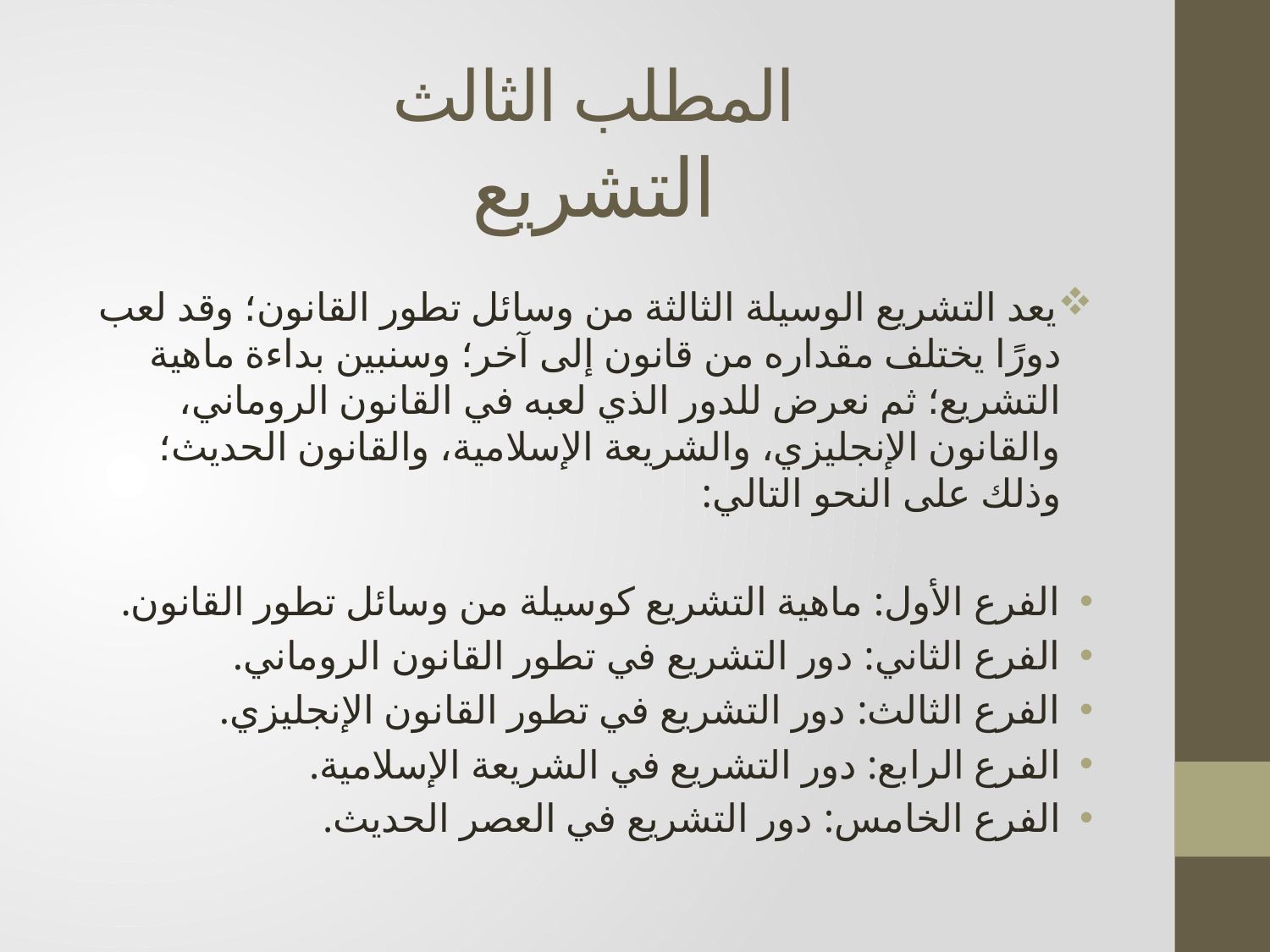

# المطلب الثالث التشريع

يعد التشريع الوسيلة الثالثة من وسائل تطور القانون؛ وقد لعب دورًا يختلف مقداره من قانون إلى آخر؛ وسنبين بداءة ماهية التشريع؛ ثم نعرض للدور الذي لعبه في القانون الروماني، والقانون الإنجليزي، والشريعة الإسلامية، والقانون الحديث؛ وذلك على النحو التالي:

الفرع الأول: ماهية التشريع كوسيلة من وسائل تطور القانون.
الفرع الثاني: دور التشريع في تطور القانون الروماني.
الفرع الثالث: دور التشريع في تطور القانون الإنجليزي.
الفرع الرابع: دور التشريع في الشريعة الإسلامية.
الفرع الخامس: دور التشريع في العصر الحديث.